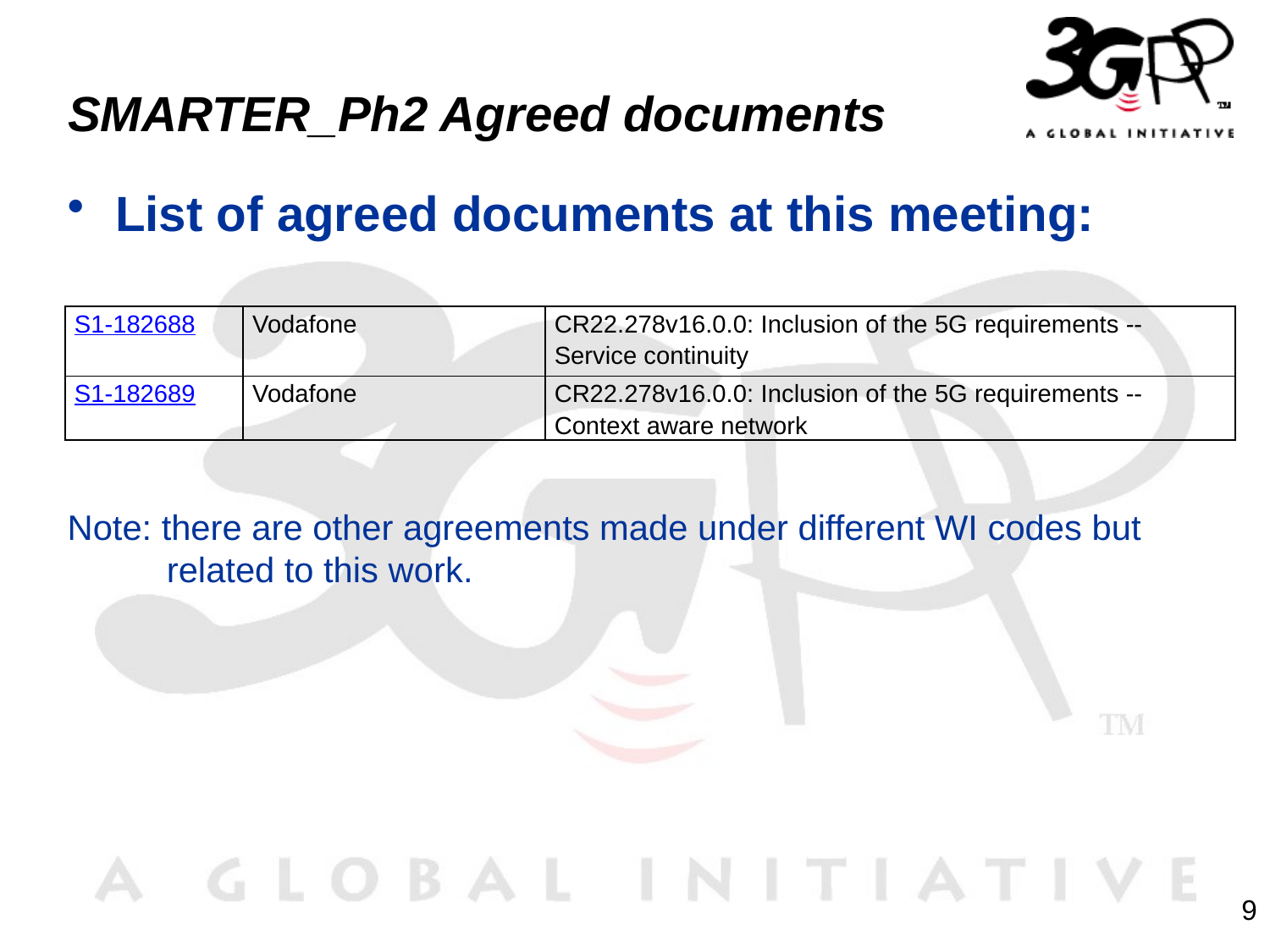

# SMARTER_Ph2 Agreed documents
List of agreed documents at this meeting:

Note: there are other agreements made under different WI codes but related to this work.

| S1-182688 | Vodafone | CR22.278v16.0.0: Inclusion of the 5G requirements -- Service continuity |
| --- | --- | --- |
| S1-182689 | Vodafone | CR22.278v16.0.0: Inclusion of the 5G requirements -- Context aware network |
9